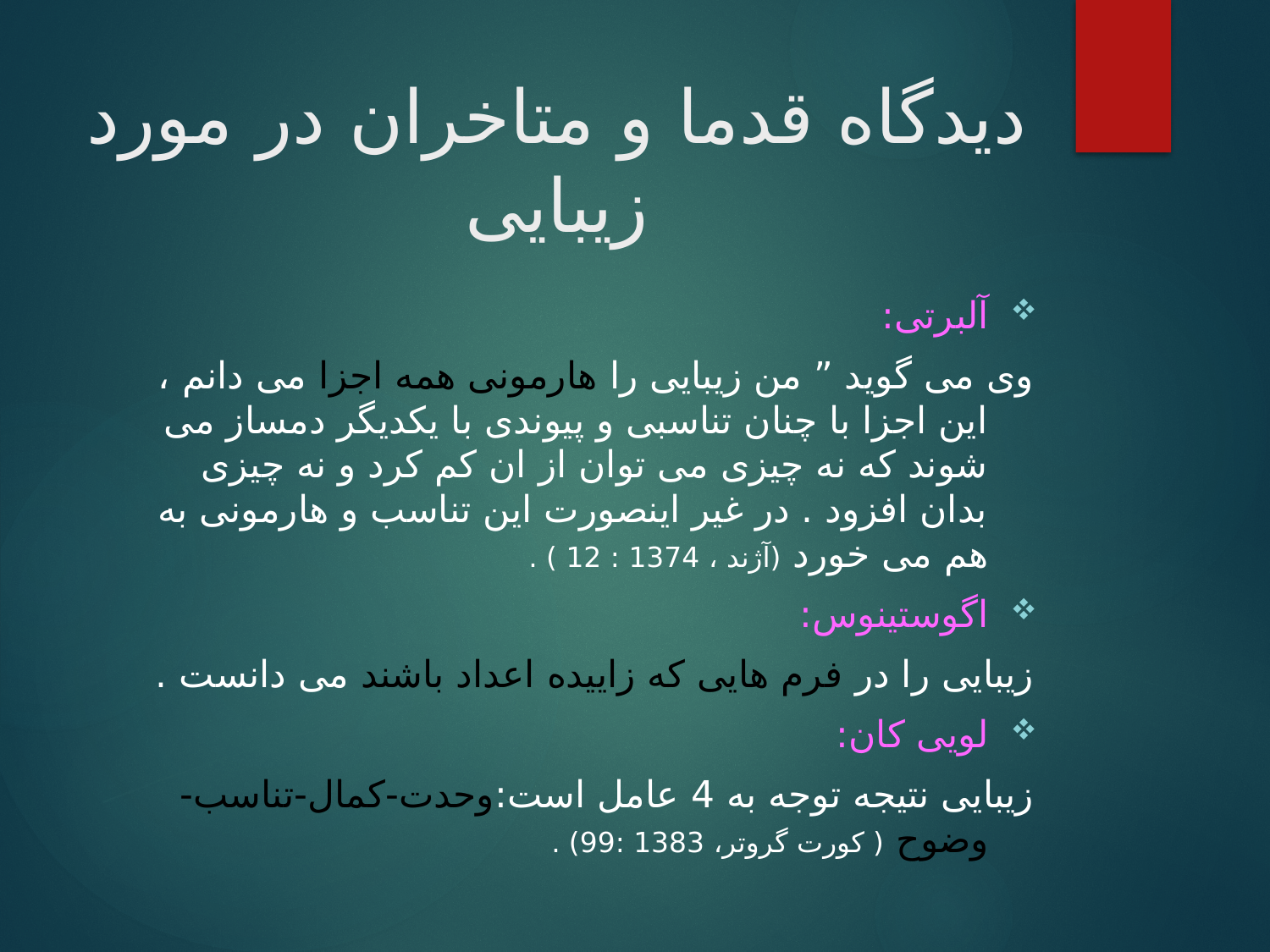

# دیدگاه قدما و متاخران در مورد زیبایی
آلبرتی:
وی می گوید ” من زیبایی را هارمونی همه اجزا می دانم ، این اجزا با چنان تناسبی و پیوندی با یکدیگر دمساز می شوند که نه چیزی می توان از ان کم کرد و نه چیزی بدان افزود . در غیر اینصورت این تناسب و هارمونی به هم می خورد (آژند ، 1374 : 12 ) .
اگوستینوس:
زیبایی را در فرم هایی که زاییده اعداد باشند می دانست .
لویی کان:
زیبایی نتیجه توجه به 4 عامل است:وحدت-کمال-تناسب-وضوح ( کورت گروتر، 1383 :99) .